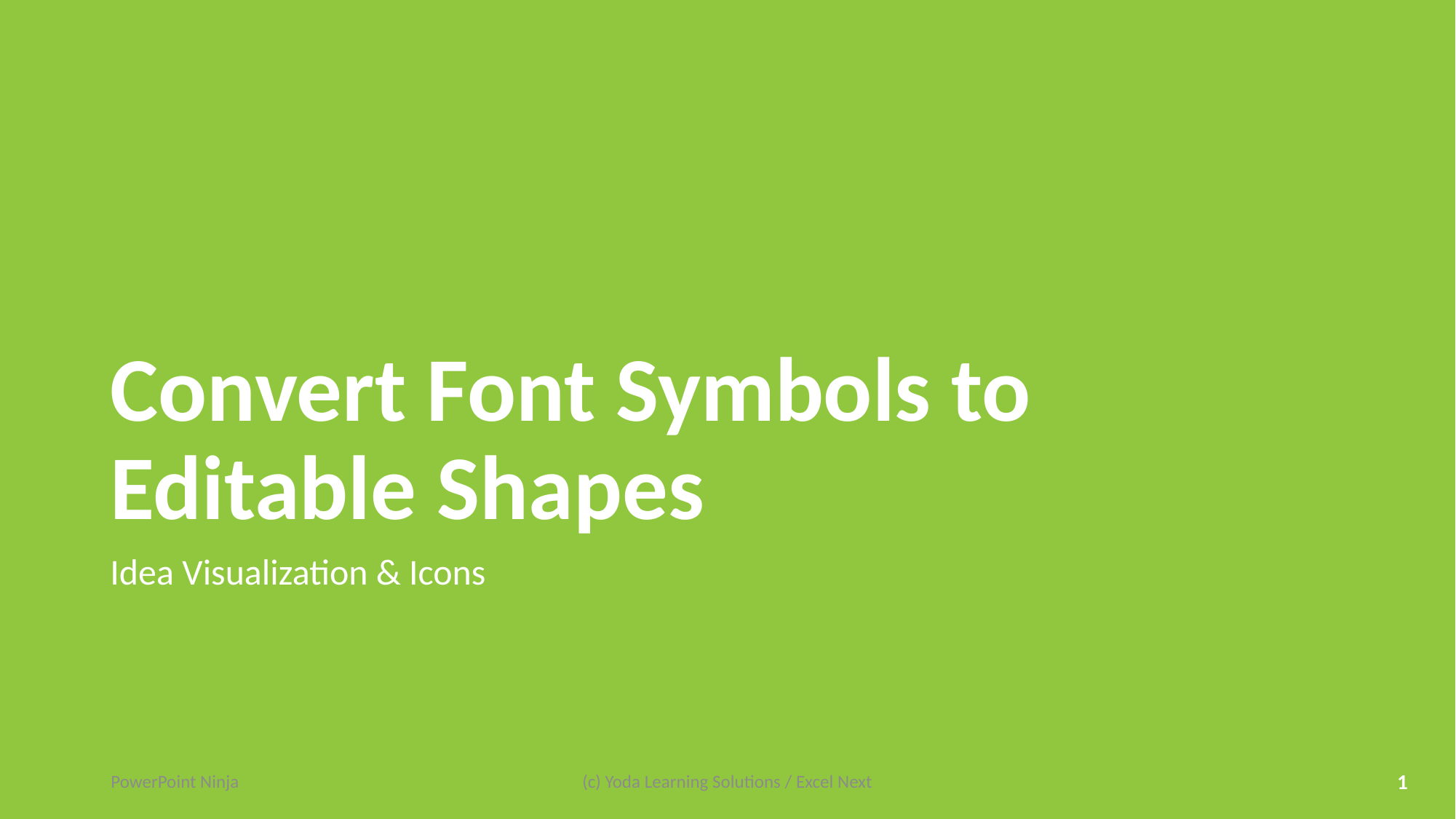

# Convert Font Symbols to Editable Shapes
Idea Visualization & Icons
PowerPoint Ninja
(c) Yoda Learning Solutions / Excel Next
1